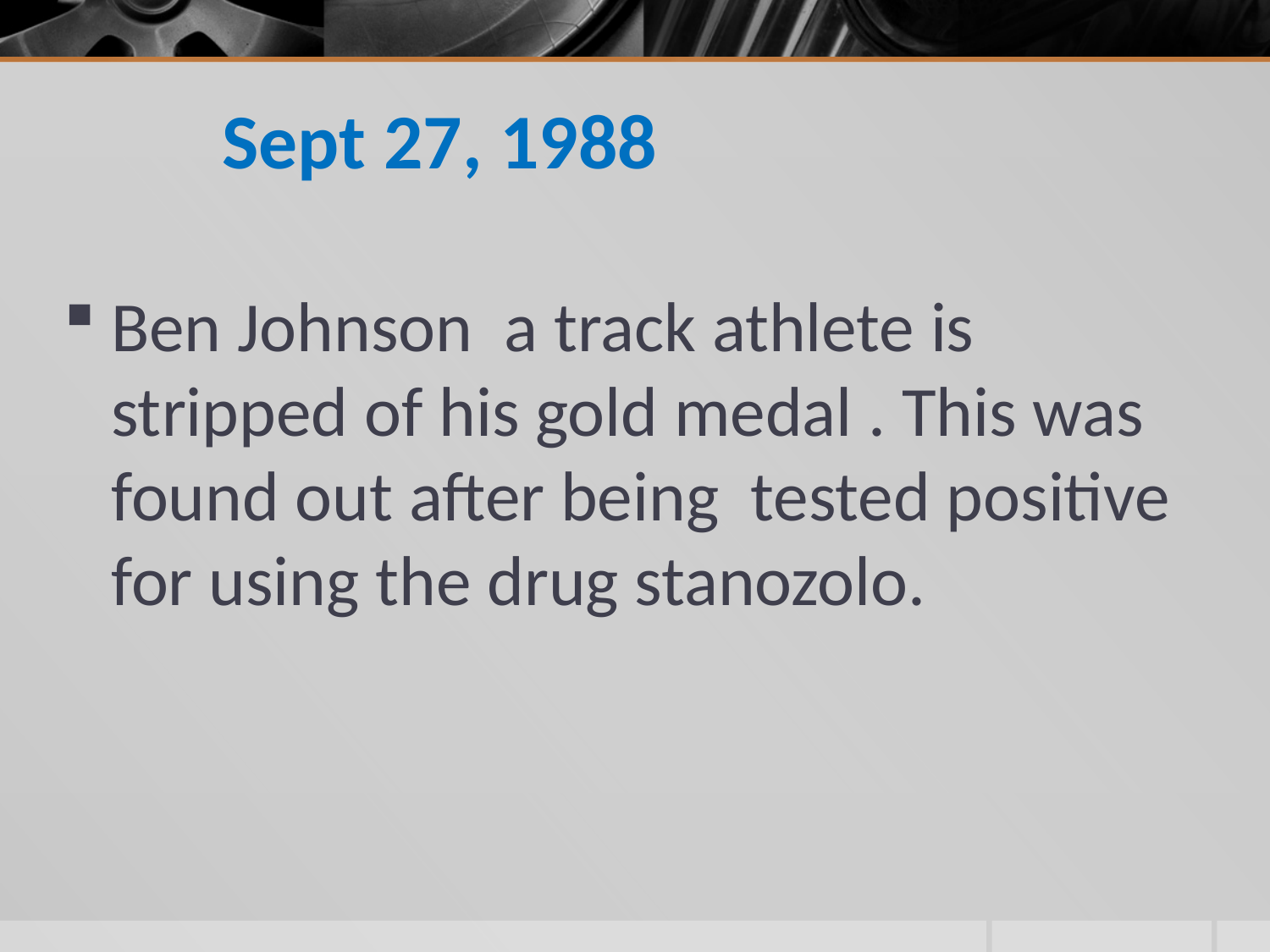

# Sept 27, 1988
Ben Johnson  a track athlete is stripped of his gold medal . This was found out after being  tested positive for using the drug stanozolo.